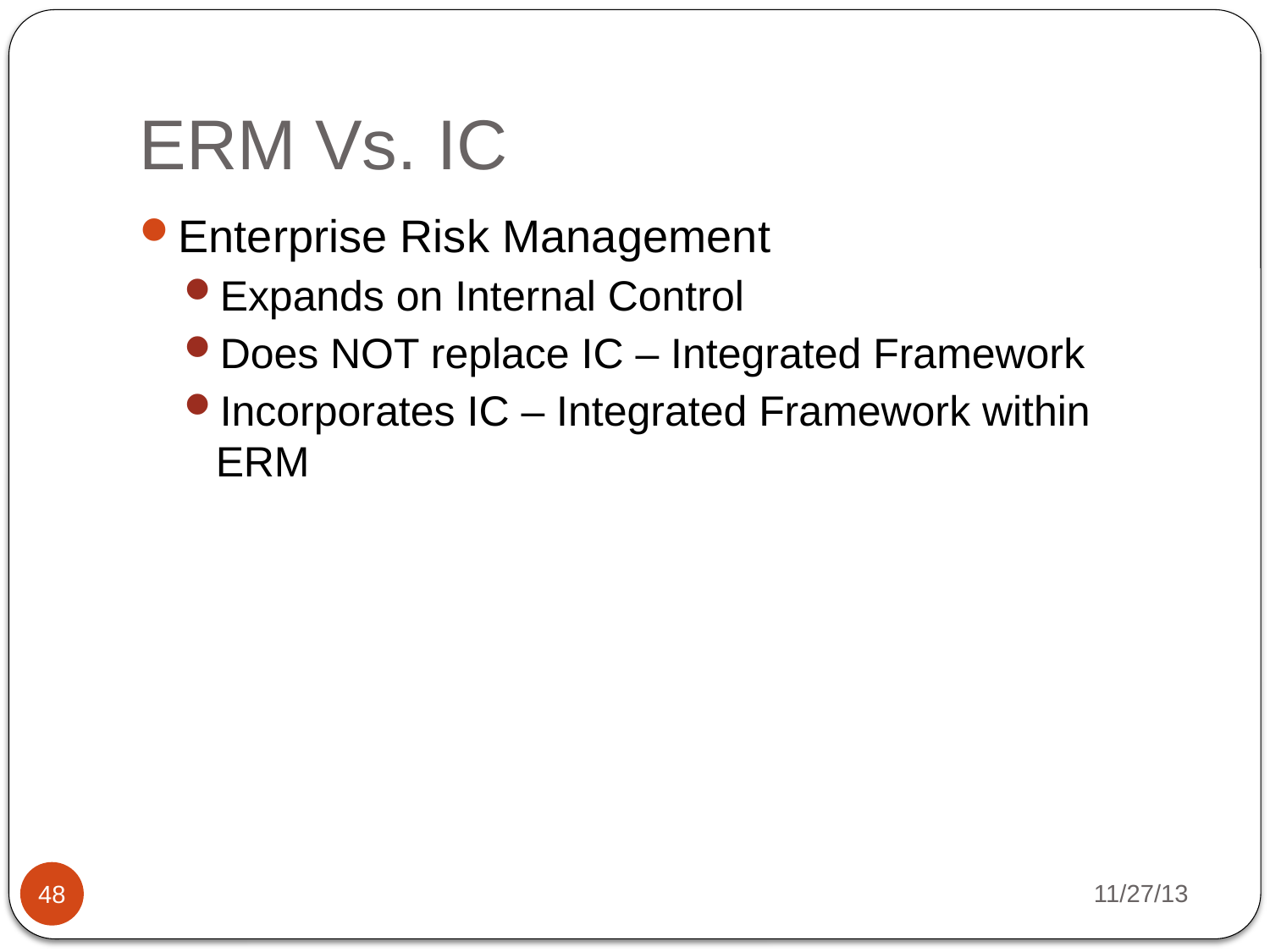

# ERM Vs. IC
Enterprise Risk Management
Expands on Internal Control
Does NOT replace IC – Integrated Framework
Incorporates IC – Integrated Framework within ERM
11/27/13
48